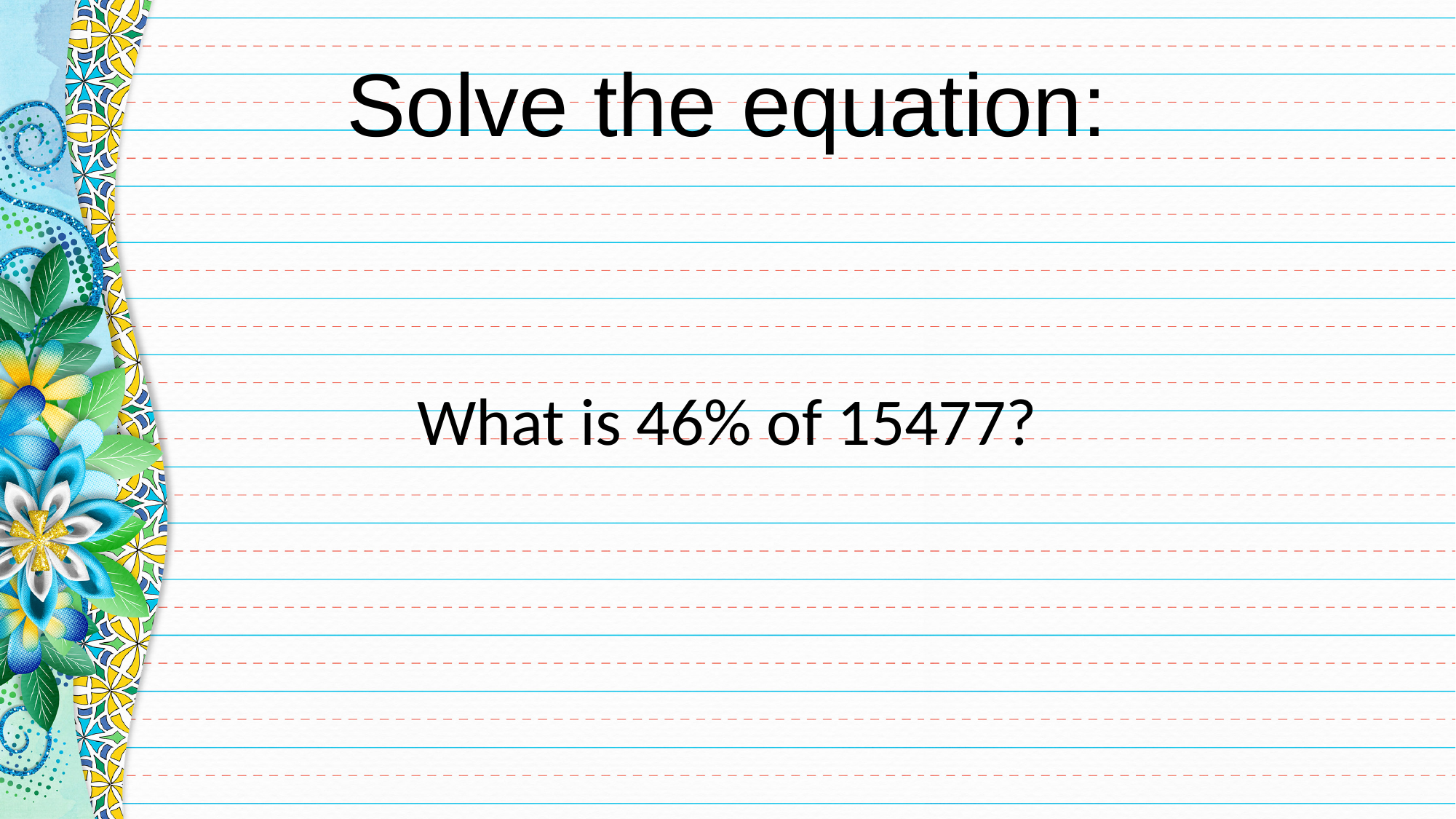

# Solve the equation:

What is 46% of 15477?